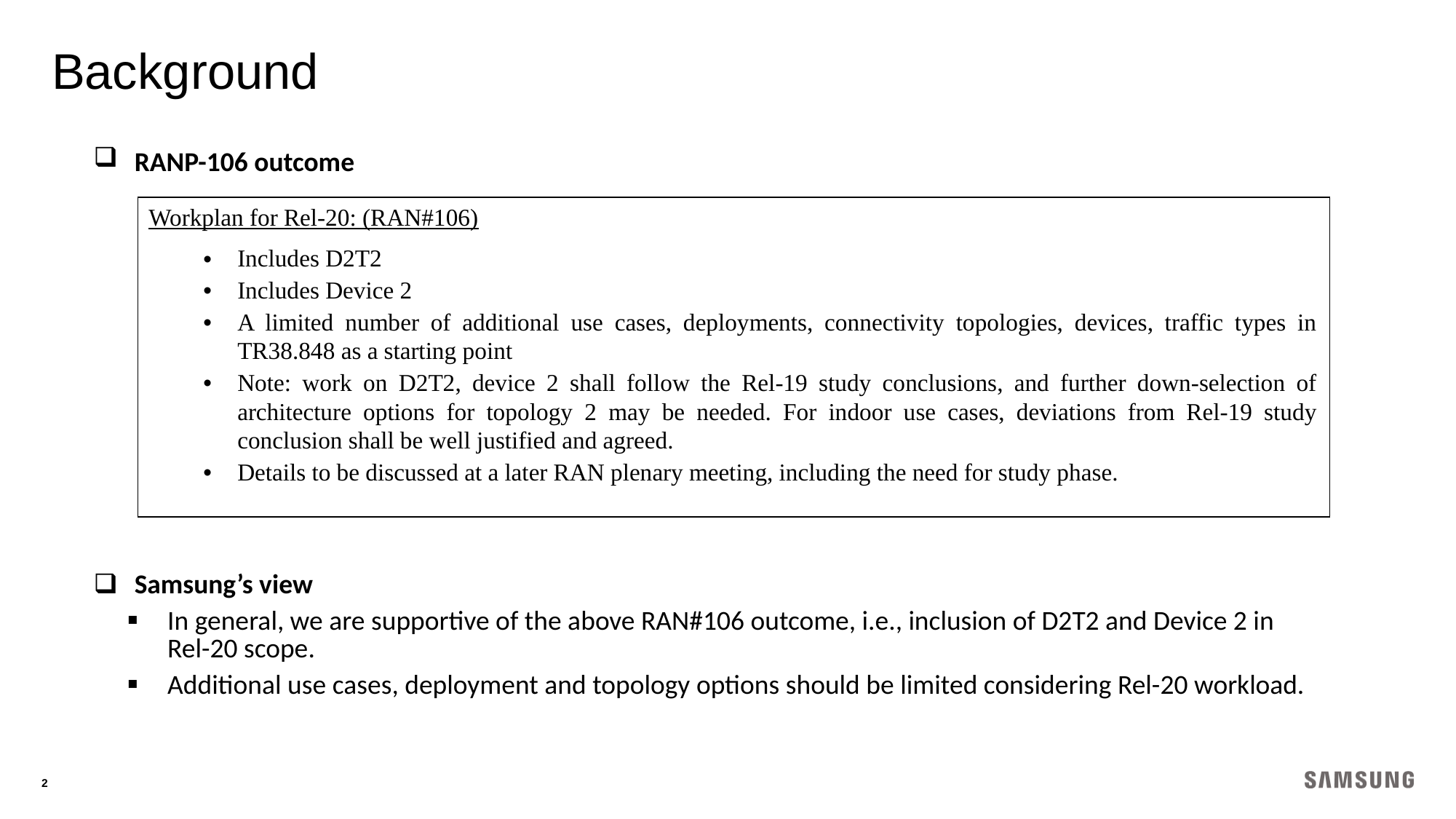

Background
RANP-106 outcome
| Workplan for Rel-20: (RAN#106) Includes D2T2 Includes Device 2 A limited number of additional use cases, deployments, connectivity topologies, devices, traffic types in TR38.848 as a starting point Note: work on D2T2, device 2 shall follow the Rel-19 study conclusions, and further down-selection of architecture options for topology 2 may be needed. For indoor use cases, deviations from Rel-19 study conclusion shall be well justified and agreed. Details to be discussed at a later RAN plenary meeting, including the need for study phase. |
| --- |
Samsung’s view
In general, we are supportive of the above RAN#106 outcome, i.e., inclusion of D2T2 and Device 2 in Rel-20 scope.
Additional use cases, deployment and topology options should be limited considering Rel-20 workload.